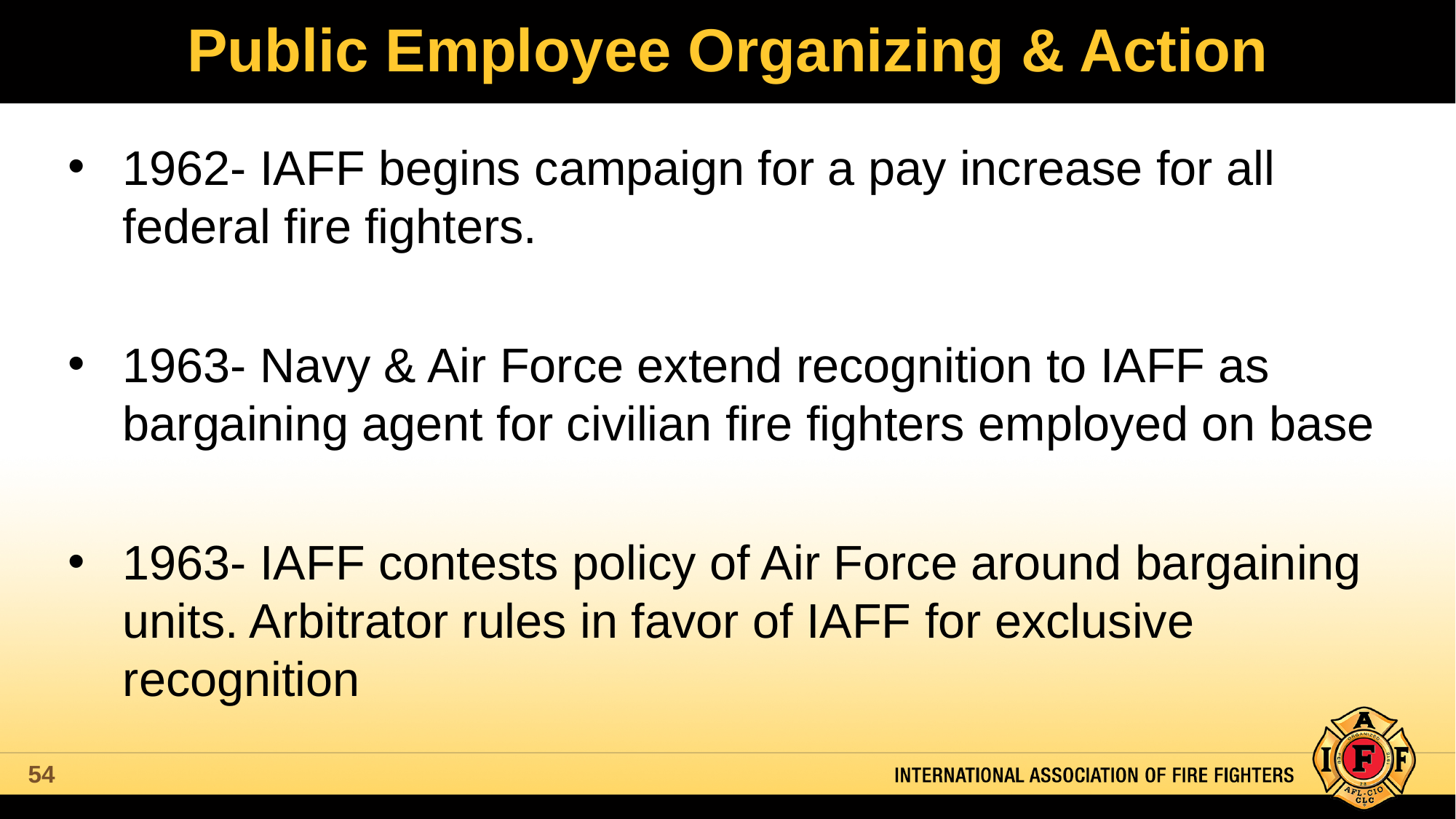

# Public Employee Organizing & Action
1962- IAFF begins campaign for a pay increase for all federal fire fighters.

1963- Navy & Air Force extend recognition to IAFF as bargaining agent for civilian fire fighters employed on base

1963- IAFF contests policy of Air Force around bargaining units. Arbitrator rules in favor of IAFF for exclusive recognition